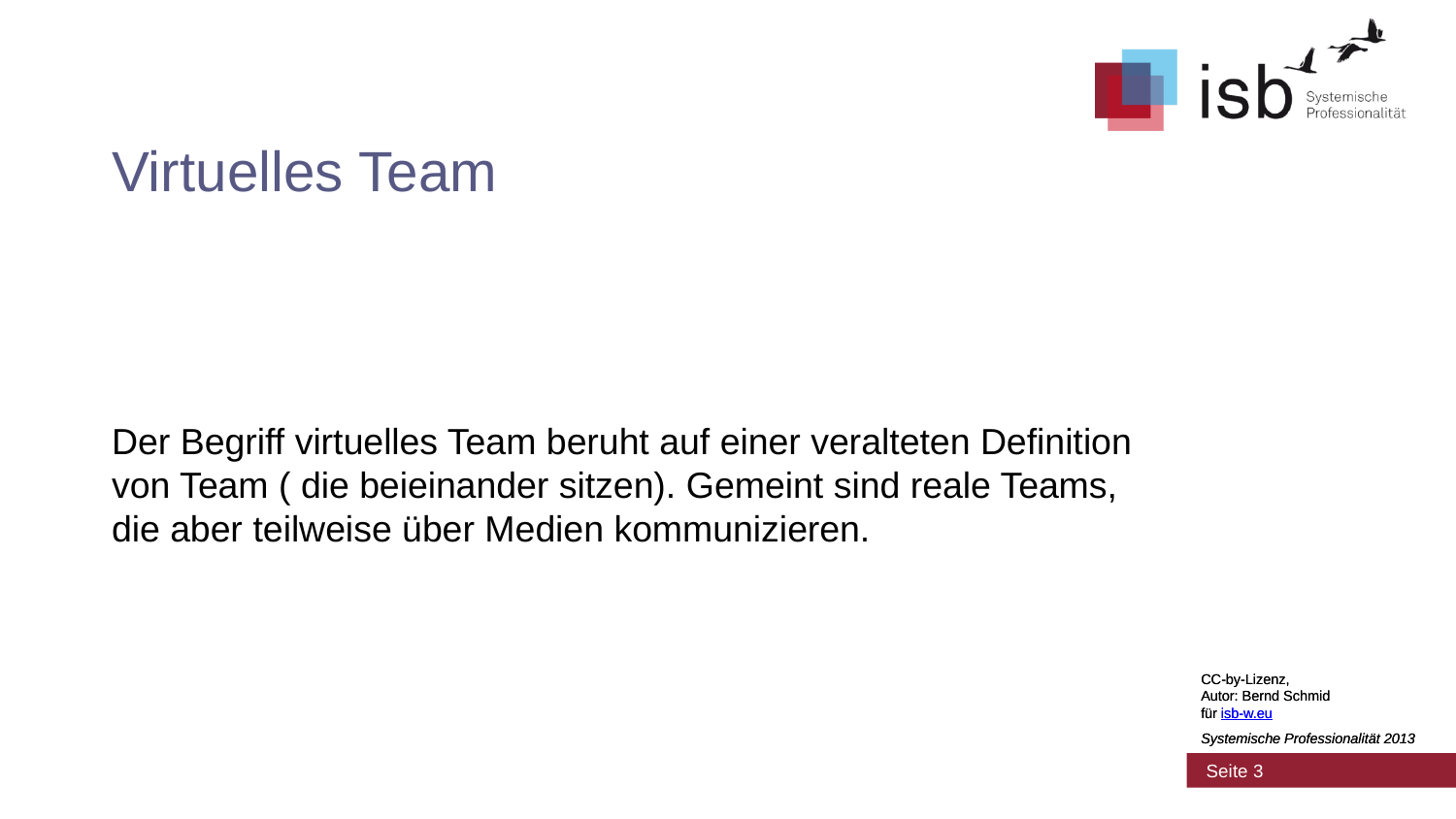

# Virtuelles Team
Der Begriff virtuelles Team beruht auf einer veralteten Definition von Team ( die beieinander sitzen). Gemeint sind reale Teams, die aber teilweise über Medien kommunizieren.

CC-by-Lizenz,
Autor: Bernd Schmid
für isb-w.eu
Systemische Professionalität 2013
 Seite 3